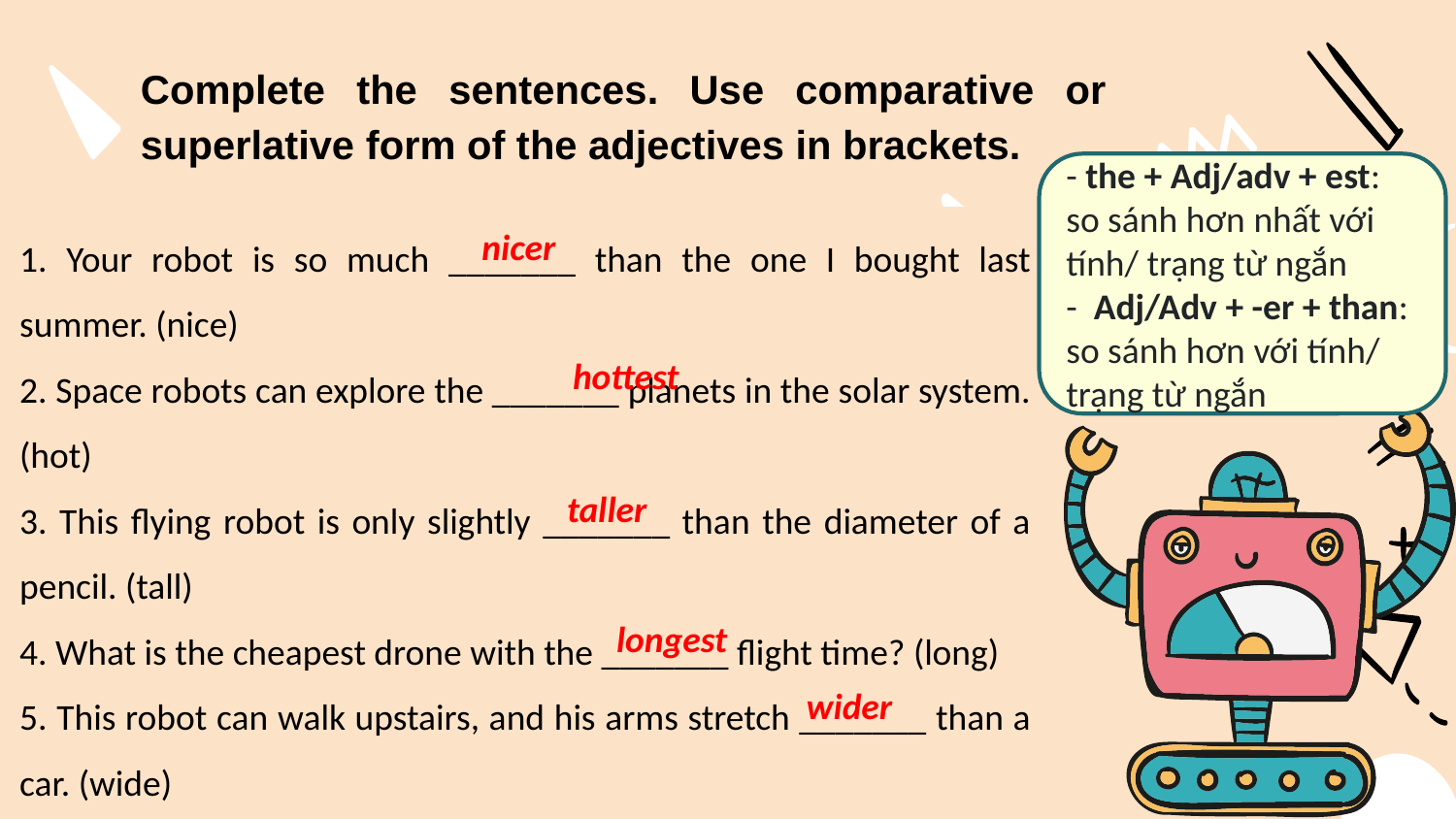

Complete the sentences. Use comparative or superlative form of the adjectives in brackets.
- the + Adj/adv + est: so sánh hơn nhất với tính/ trạng từ ngắn
-  Adj/Adv + -er + than: so sánh hơn với tính/ trạng từ ngắn
1. Your robot is so much _______ than the one I bought last summer. (nice)
2. Space robots can explore the _______ planets in the solar system. (hot)
3. This flying robot is only slightly _______ than the diameter of a pencil. (tall)
4. What is the cheapest drone with the _______ flight time? (long)
5. This robot can walk upstairs, and his arms stretch _______ than a car. (wide)
nicer
 hottest

taller

longest
wider